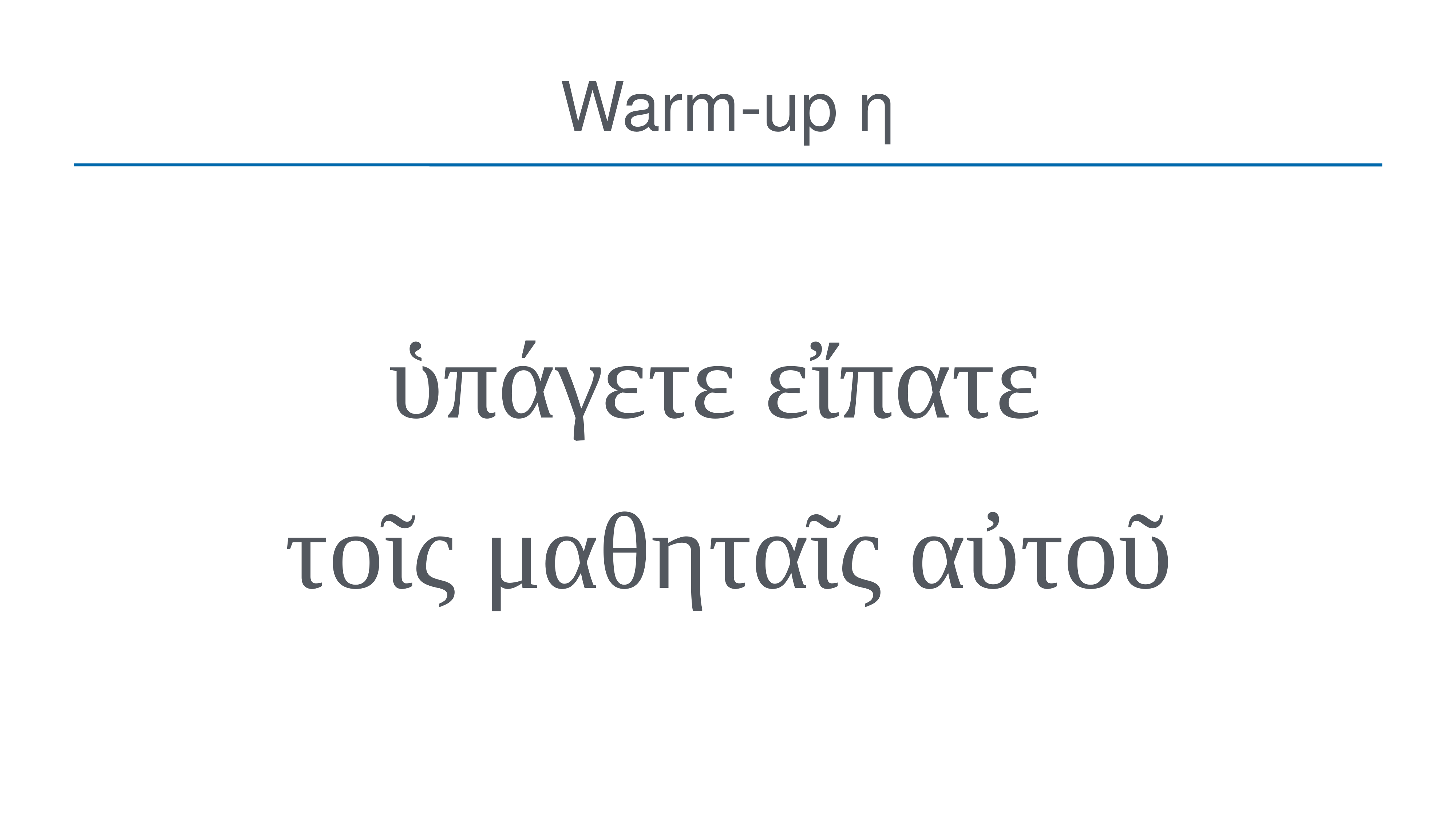

# Warm-up η
ὑπάγετε εἴπατε
τοῖς μαθηταῖς αὐτοῦ